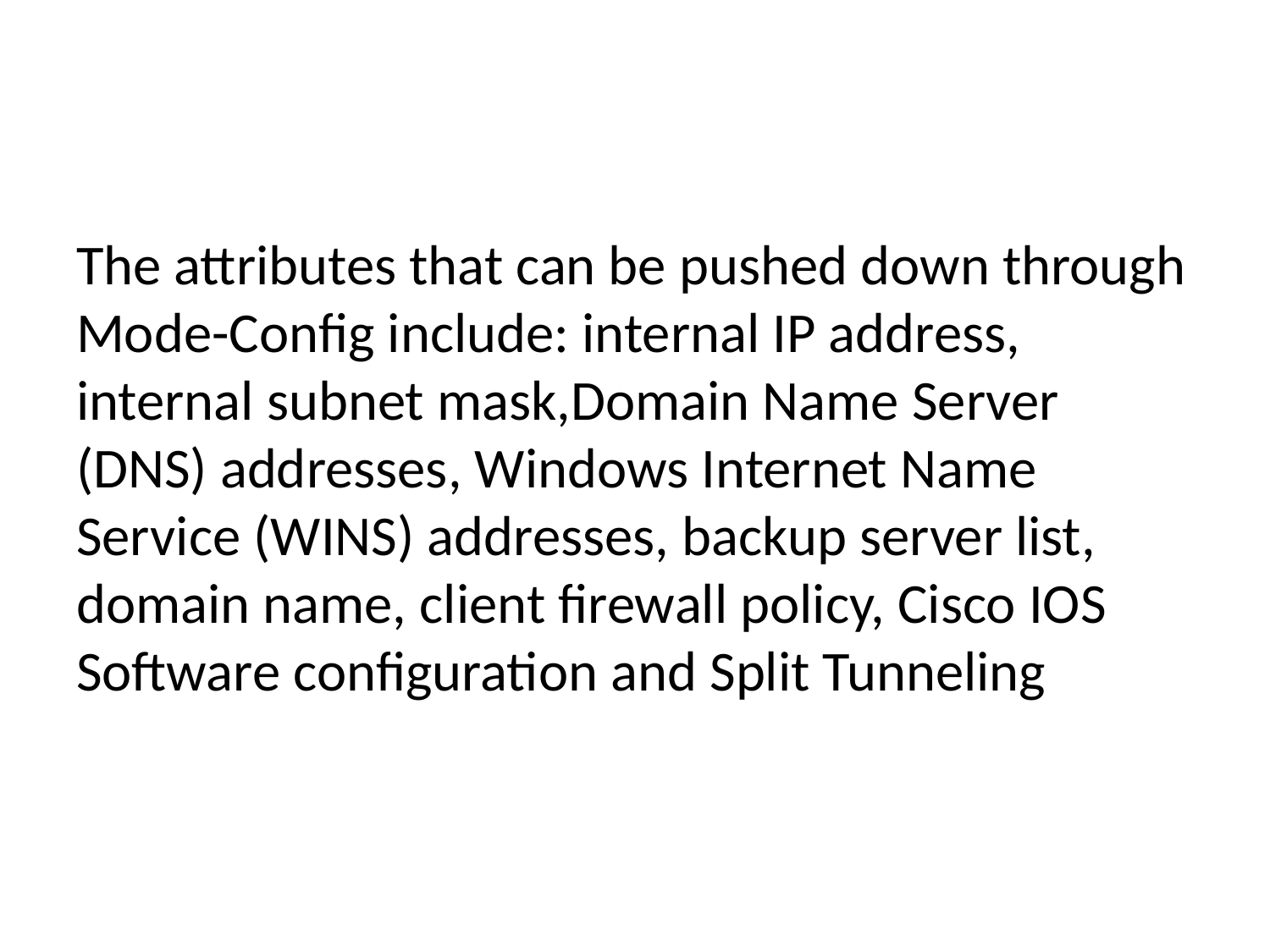

#
The attributes that can be pushed down through Mode-Config include: internal IP address, internal subnet mask,Domain Name Server (DNS) addresses, Windows Internet Name Service (WINS) addresses, backup server list, domain name, client firewall policy, Cisco IOS Software configuration and Split Tunneling